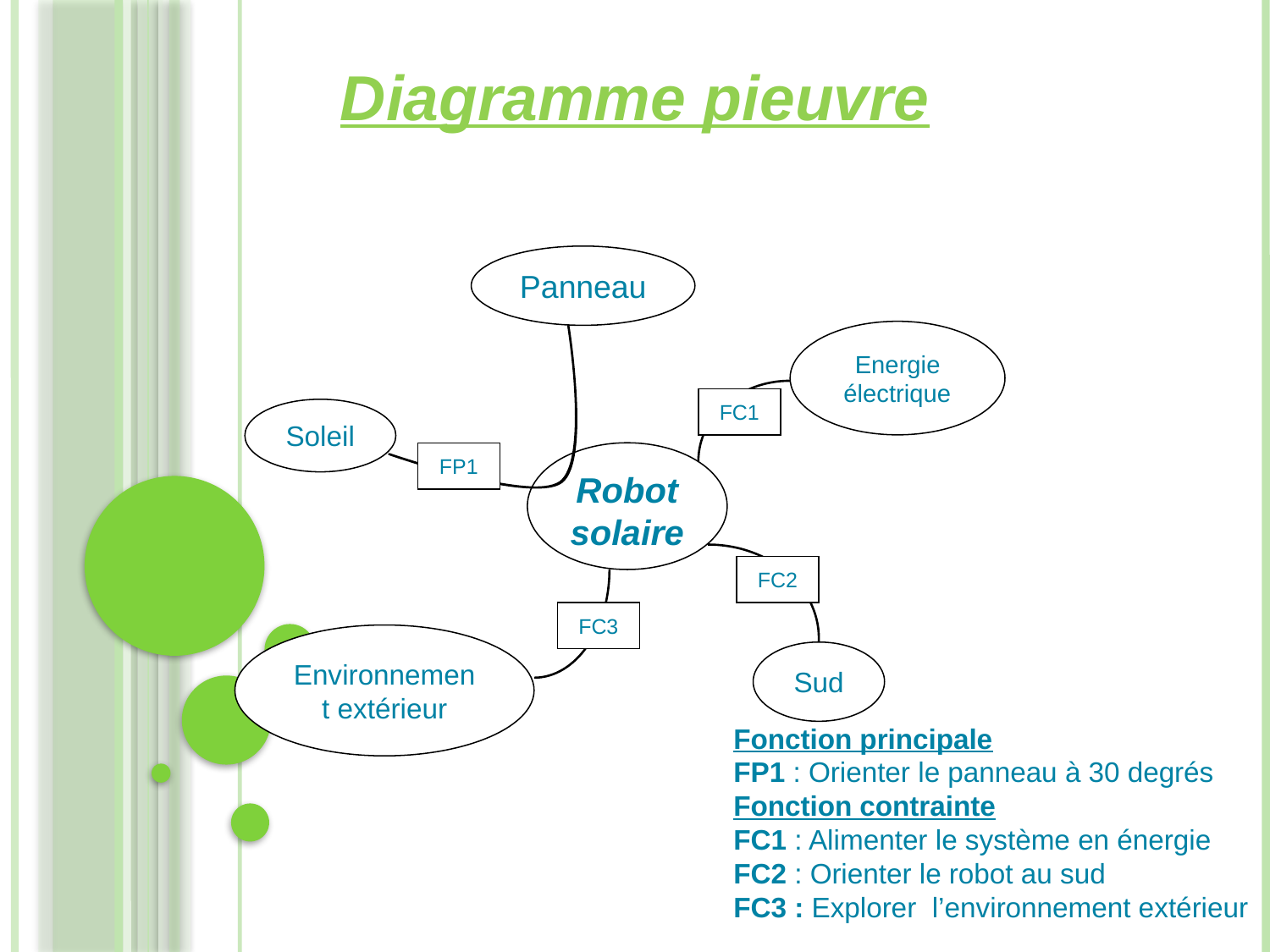

Diagramme pieuvre
Panneau
Energie électrique

FC1
Soleil
FP1
Robot solaire

FC2

FC3
Environnement extérieur
Sud
Fonction principale
FP1 : Orienter le panneau à 30 degrés
Fonction contrainte
FC1 : Alimenter le système en énergie
FC2 : Orienter le robot au sud
FC3 : Explorer  l’environnement extérieur